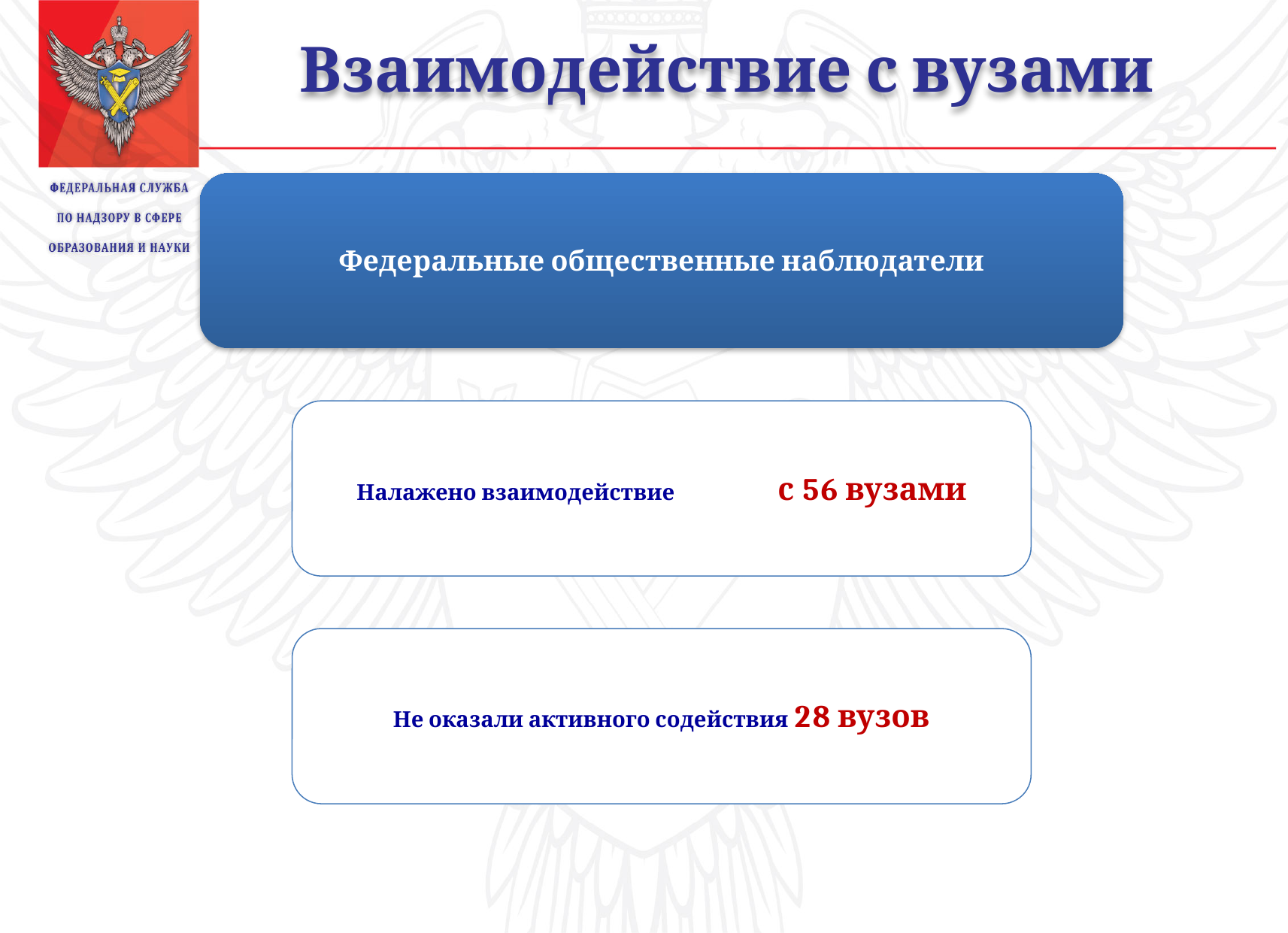

Взаимодействие с вузами
Федеральные общественные наблюдатели
Налажено взаимодействие                     с 56 вузами
Не оказали активного содействия 28 вузов